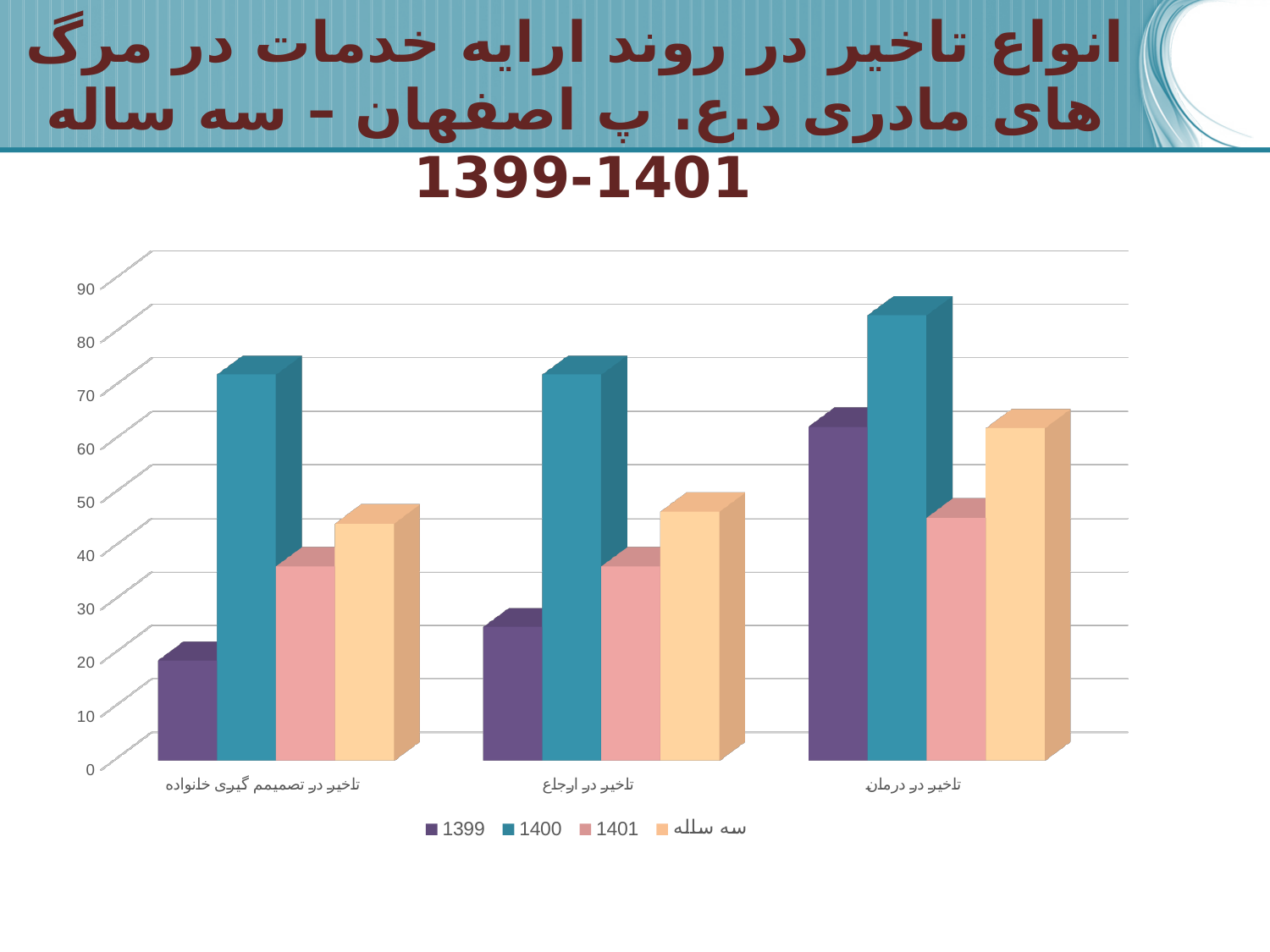

#
انواع تاخیر در روند ارایه خدمات در مرگ های مادری د.ع. پ اصفهان – سه ساله 1401-1399

[unsupported chart]